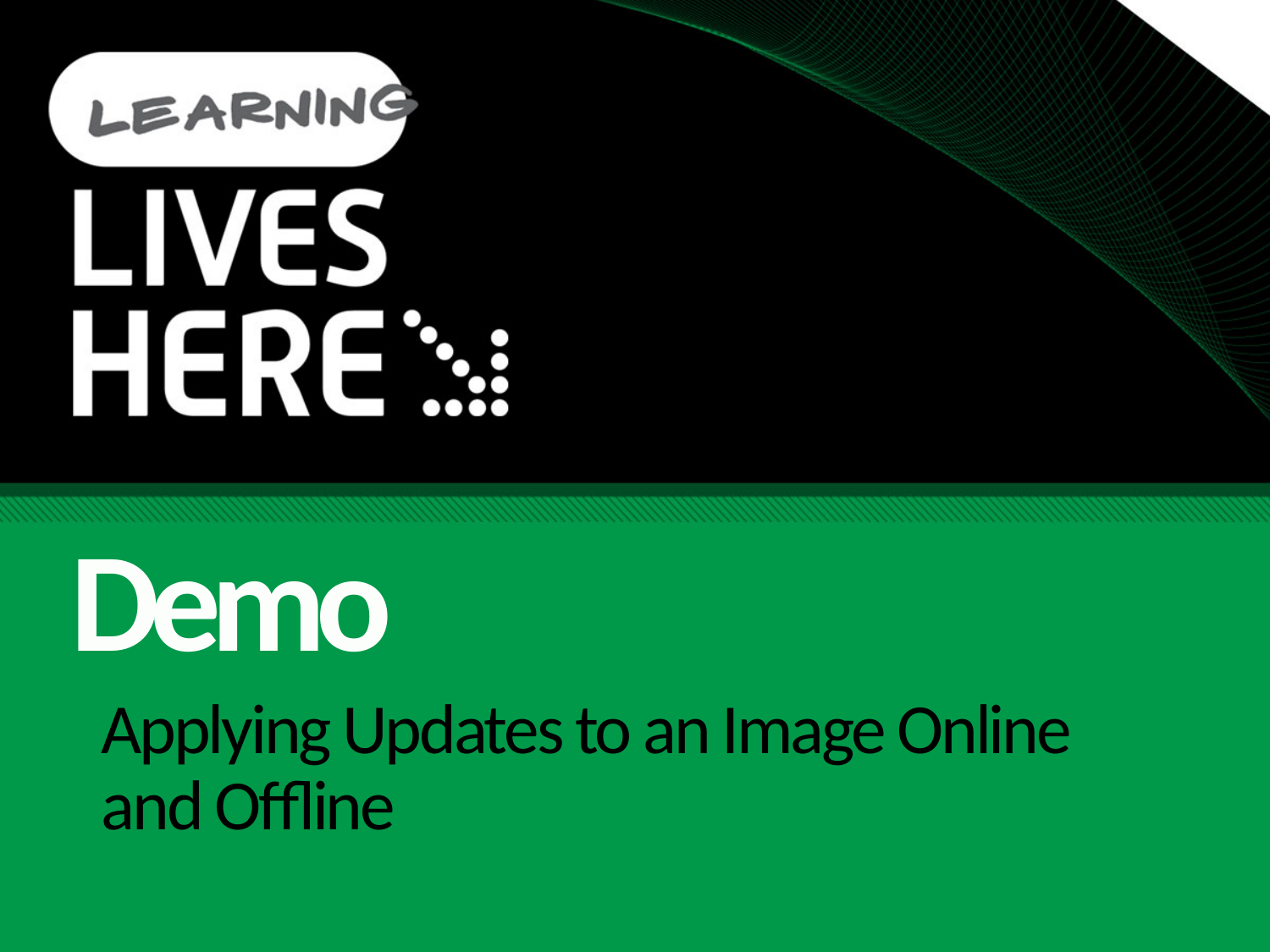

Demo
# Applying Updates to an Image Online and Offline